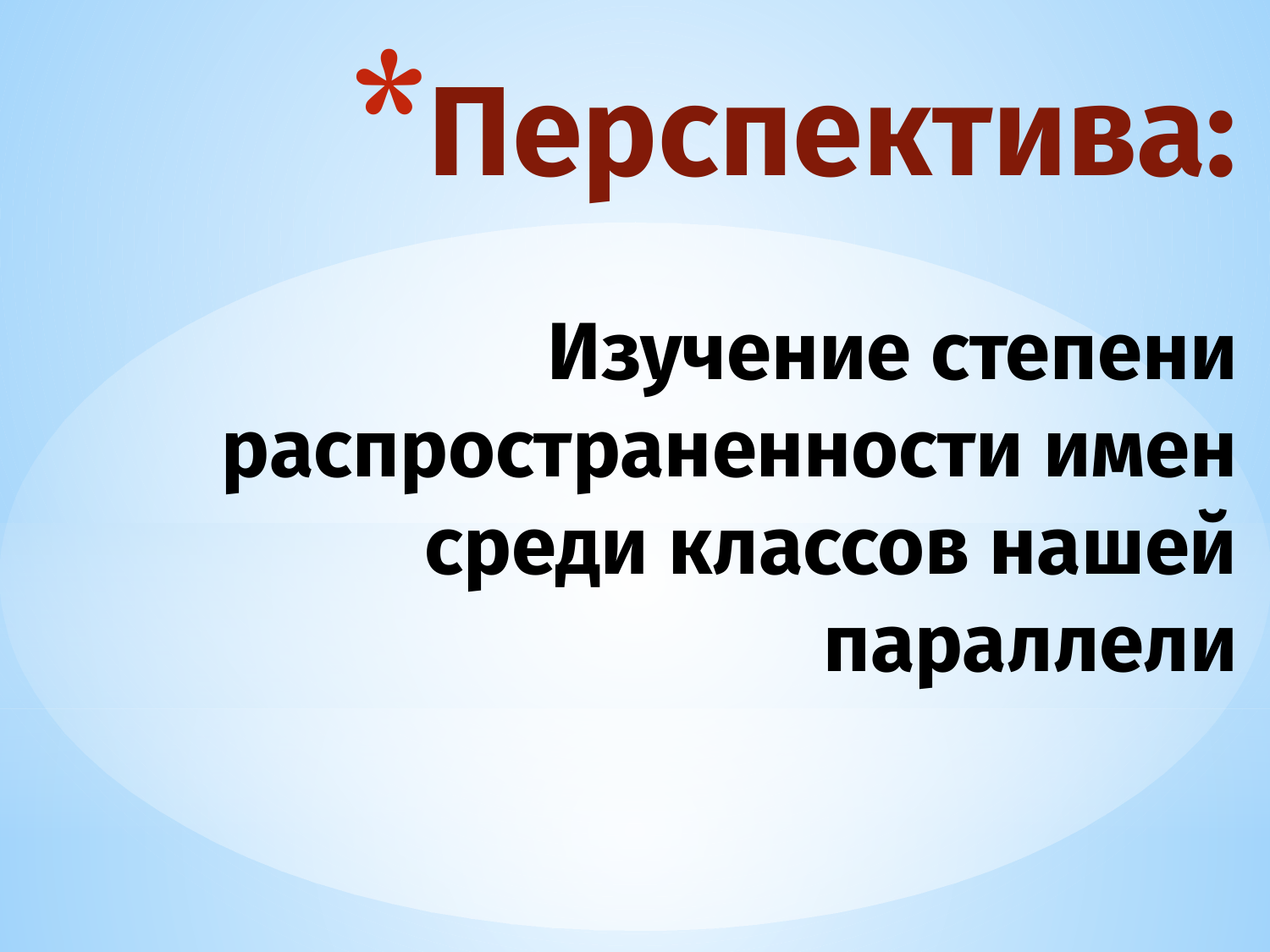

# Перспектива: Изучение степени распространенности имен среди классов нашей параллели